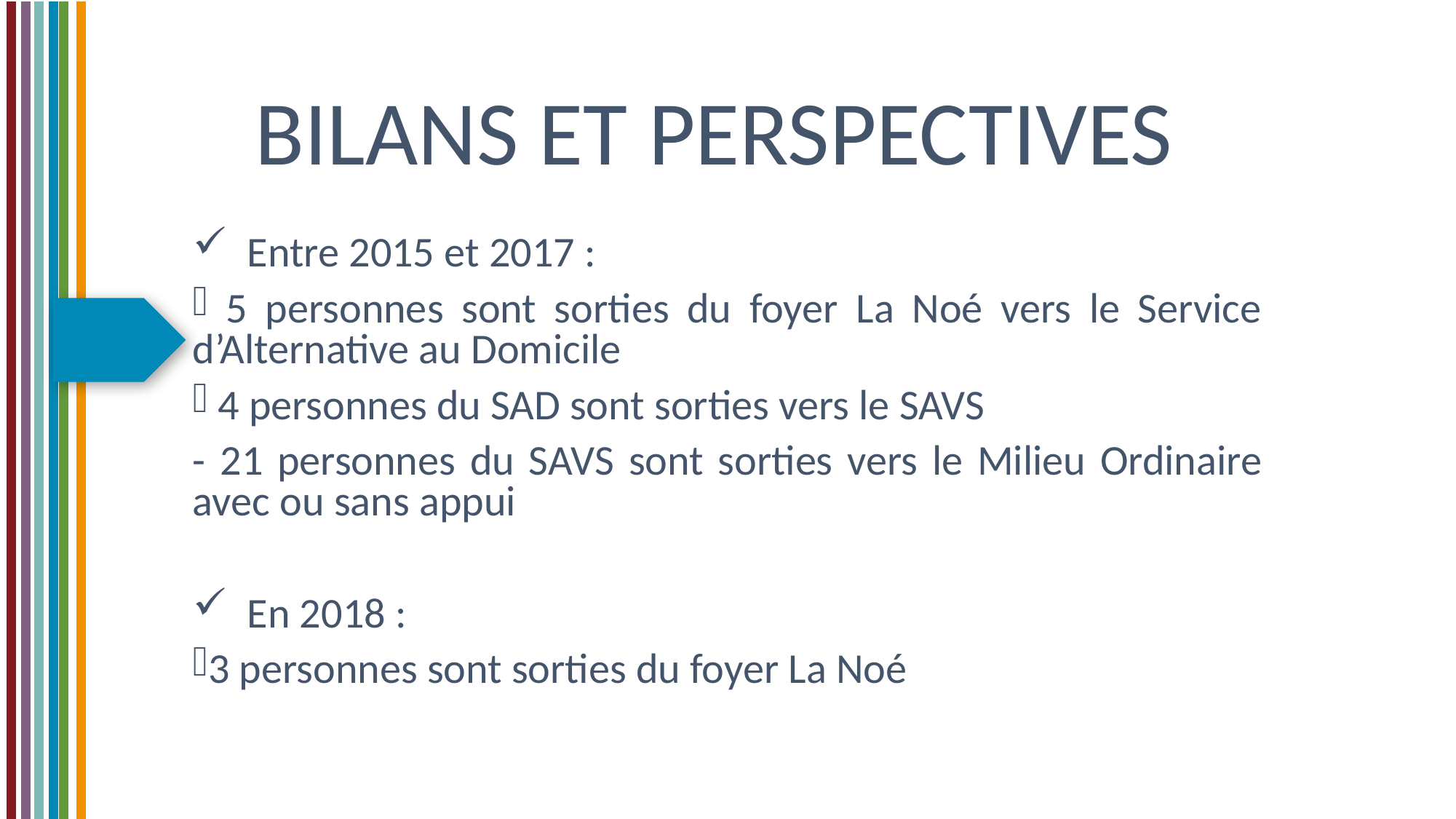

BILANS ET PERSPECTIVES
Entre 2015 et 2017 :
 5 personnes sont sorties du foyer La Noé vers le Service d’Alternative au Domicile
 4 personnes du SAD sont sorties vers le SAVS
- 21 personnes du SAVS sont sorties vers le Milieu Ordinaire avec ou sans appui

En 2018 :
3 personnes sont sorties du foyer La Noé